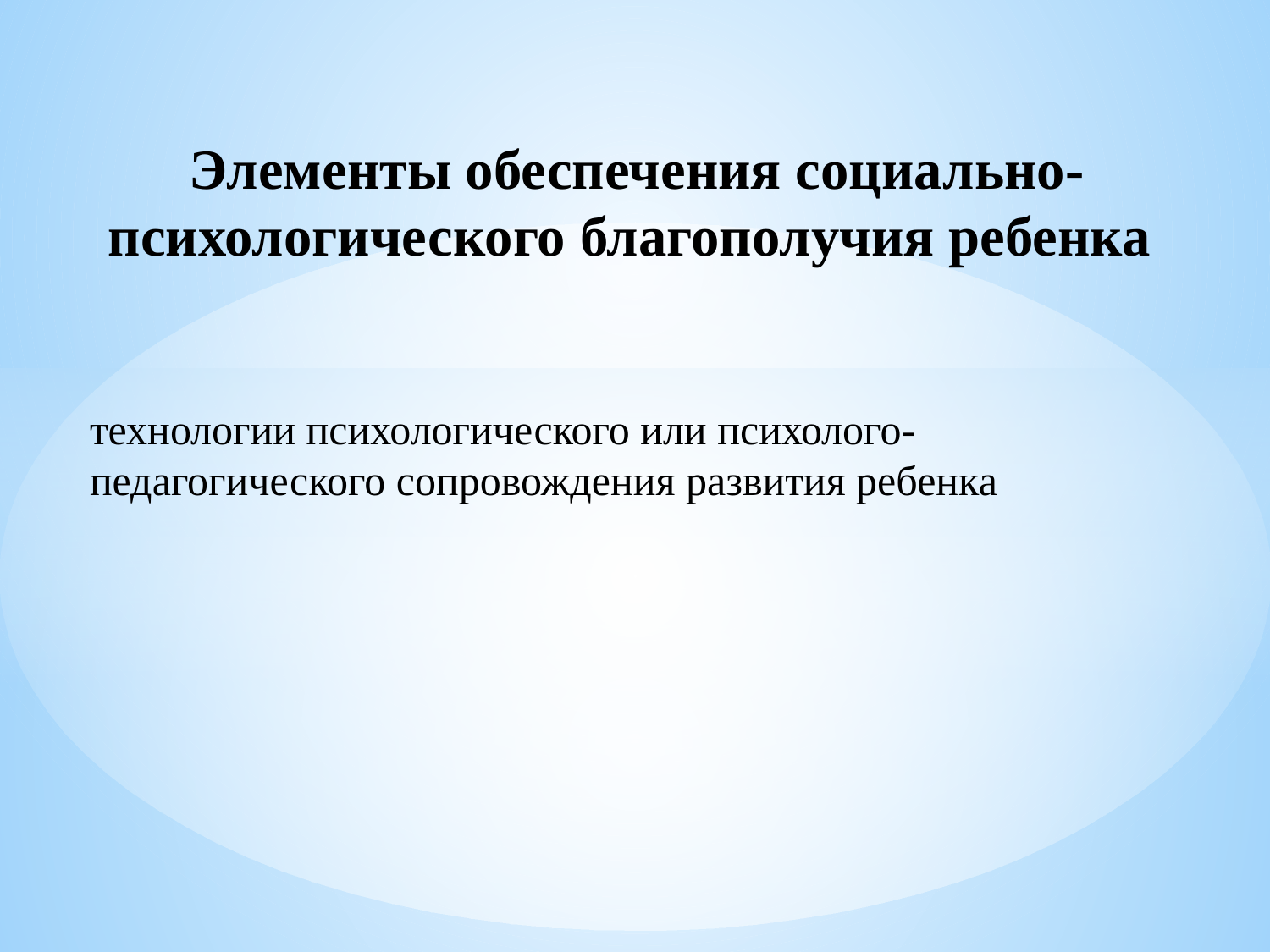

Элементы обеспечения социально-психологического благополучия ребенка

технологии психологического или психолого-педагогического сопровождения развития ребенка